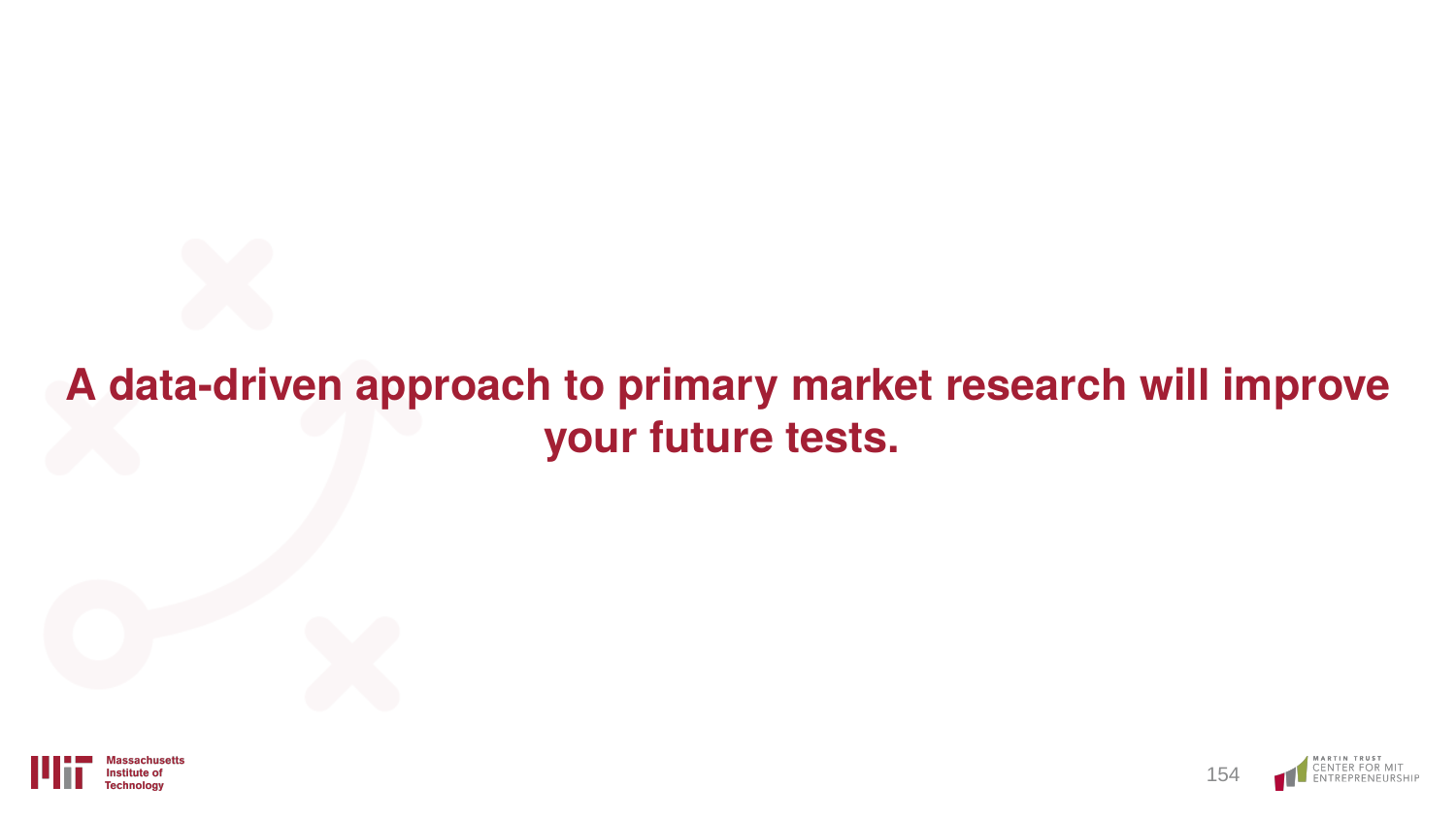

# A data-driven approach to primary market research will improve your future tests.
154